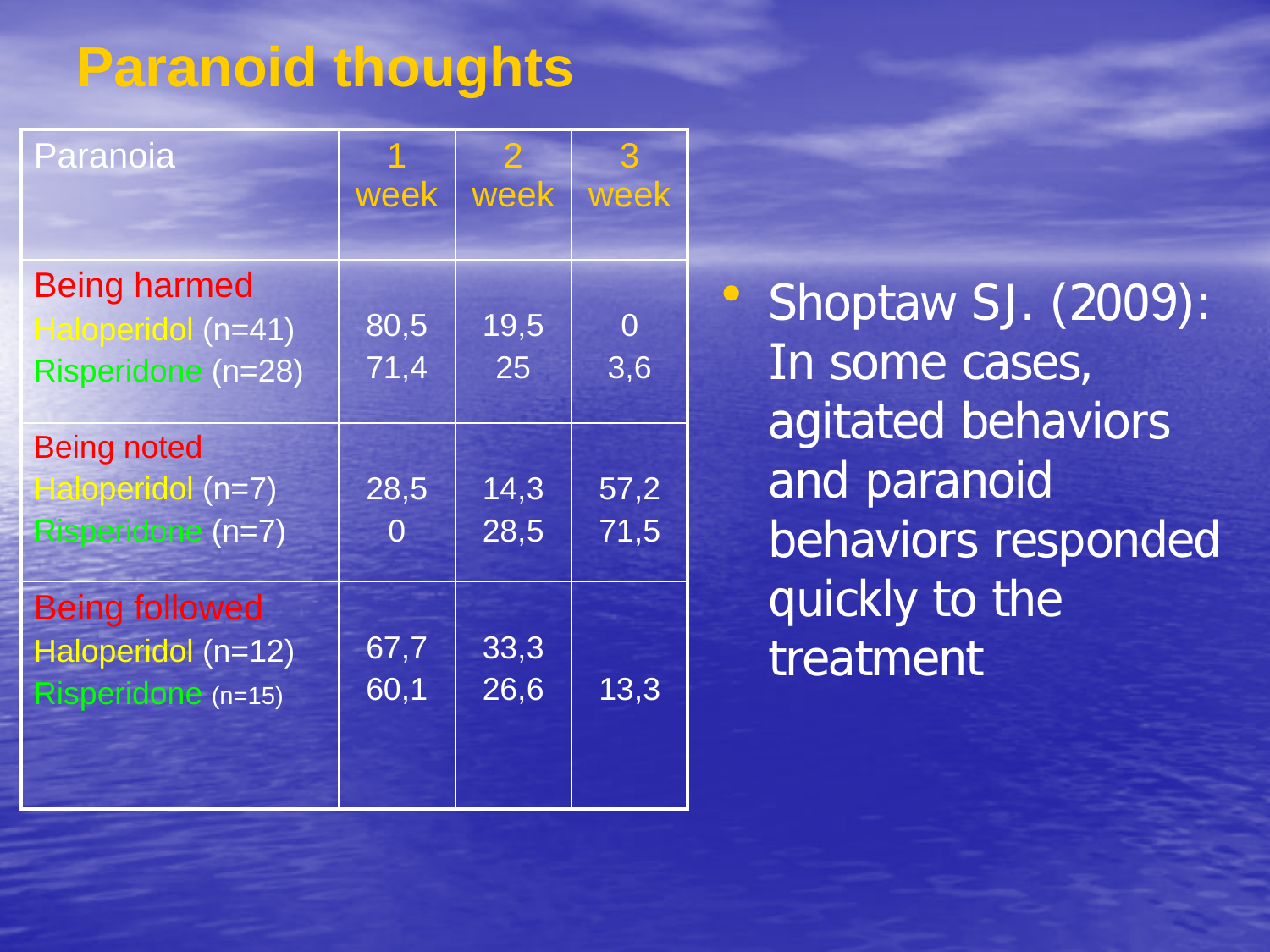

# Paranoid thoughts
| Paranoia | 1 week | 2 week | 3 week |
| --- | --- | --- | --- |
| Being harmed Haloperidol (n=41) Risperidone (n=28) | 80,5 71,4 | 19,5 25 | 0 3,6 |
| Being noted Haloperidol (n=7) Risperidone (n=7) | 28,5 0 | 14,3 28,5 | 57,2 71,5 |
| Being followed Haloperidol (n=12) Risperidone (n=15) | 67,7 60,1 | 33,3 26,6 | 13,3 |
Shoptaw SJ. (2009): In some cases, agitated behaviors and paranoid behaviors responded quickly to the treatment